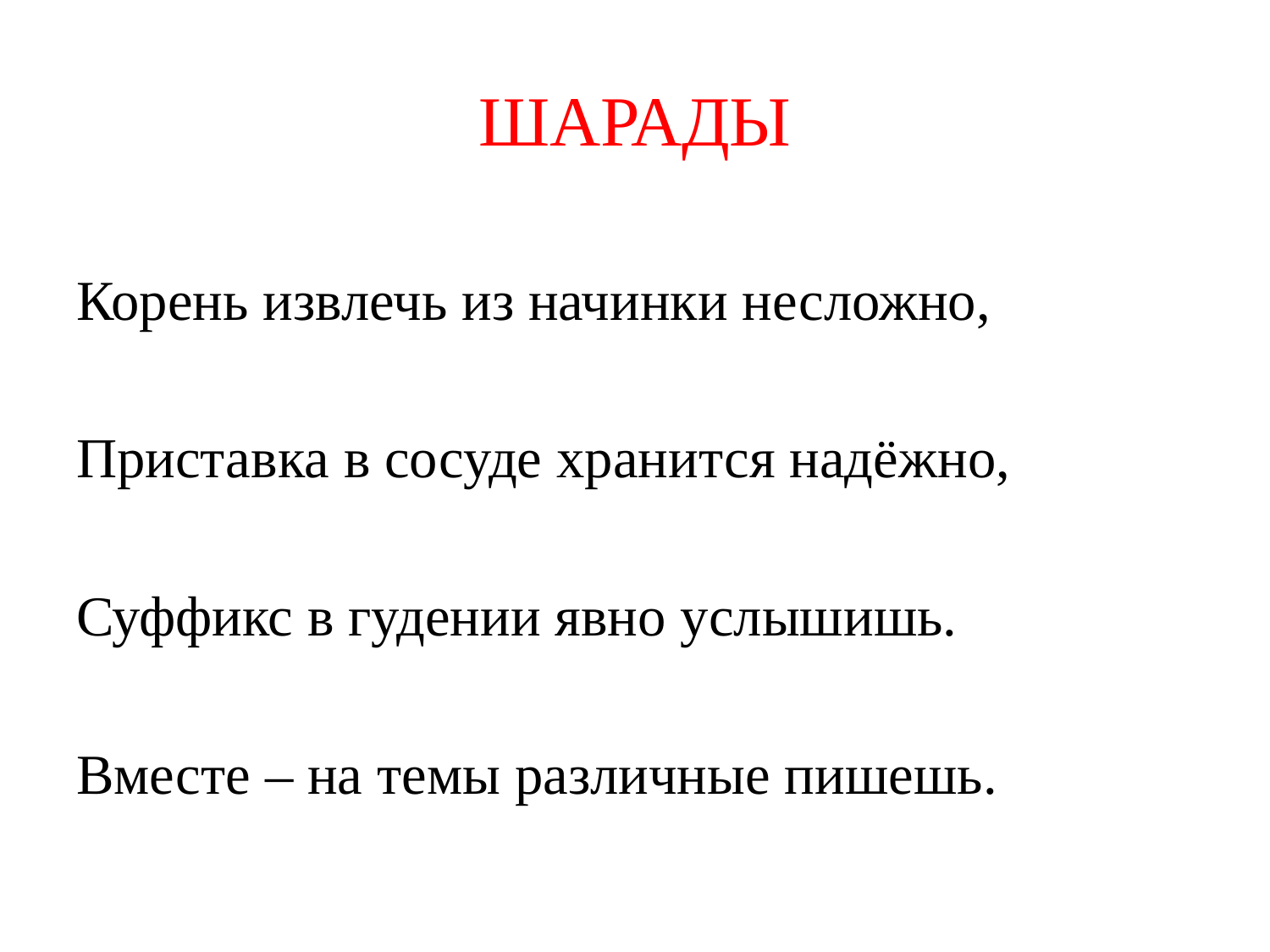

# ШАРАДЫ

Корень извлечь из начинки несложно,

Приставка в сосуде хранится надёжно,

Суффикс в гудении явно услышишь.

Вместе – на темы различные пишешь.